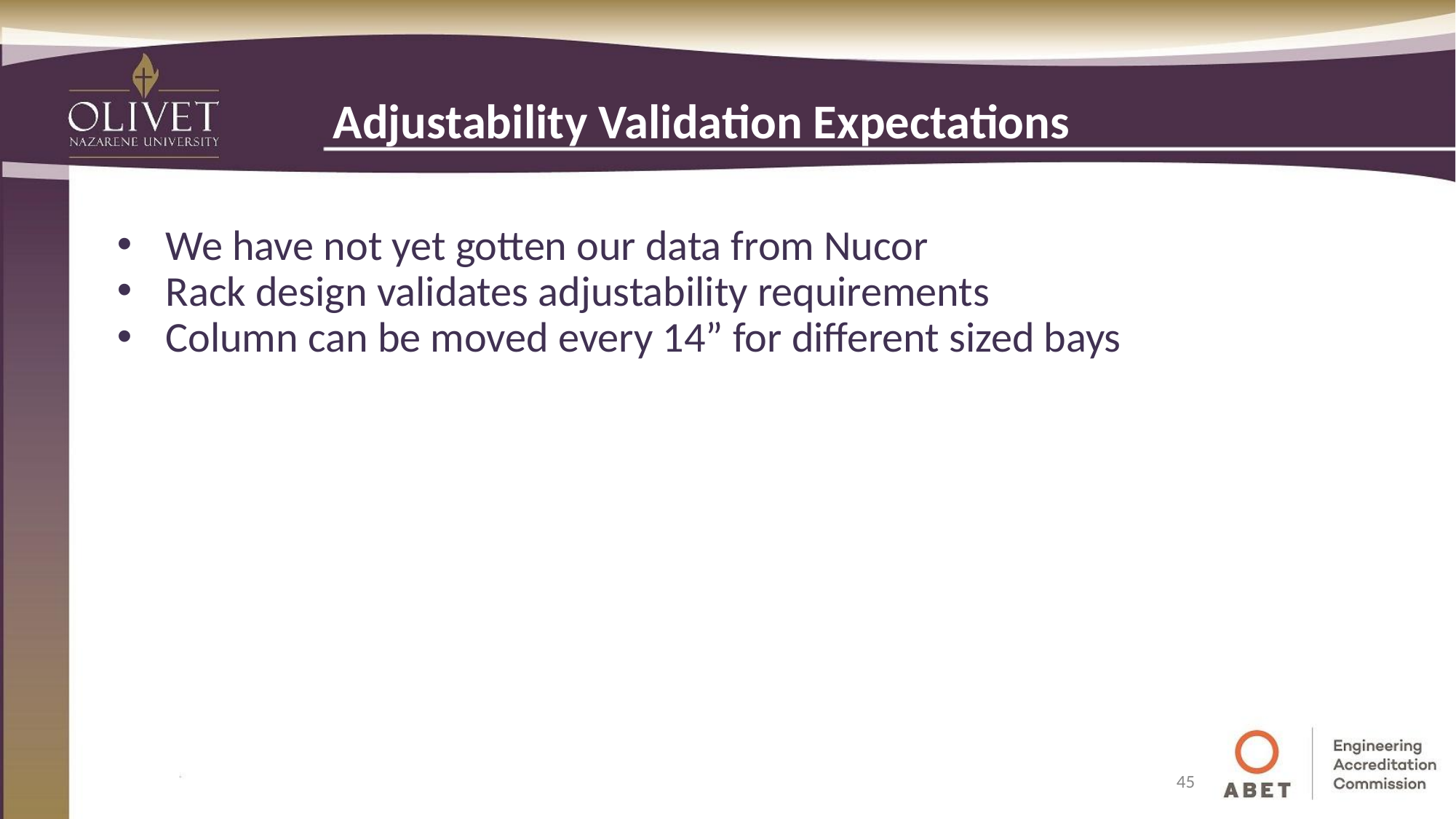

# Adjustability Validation Expectations
We have not yet gotten our data from Nucor
Rack design validates adjustability requirements
Column can be moved every 14” for different sized bays

45